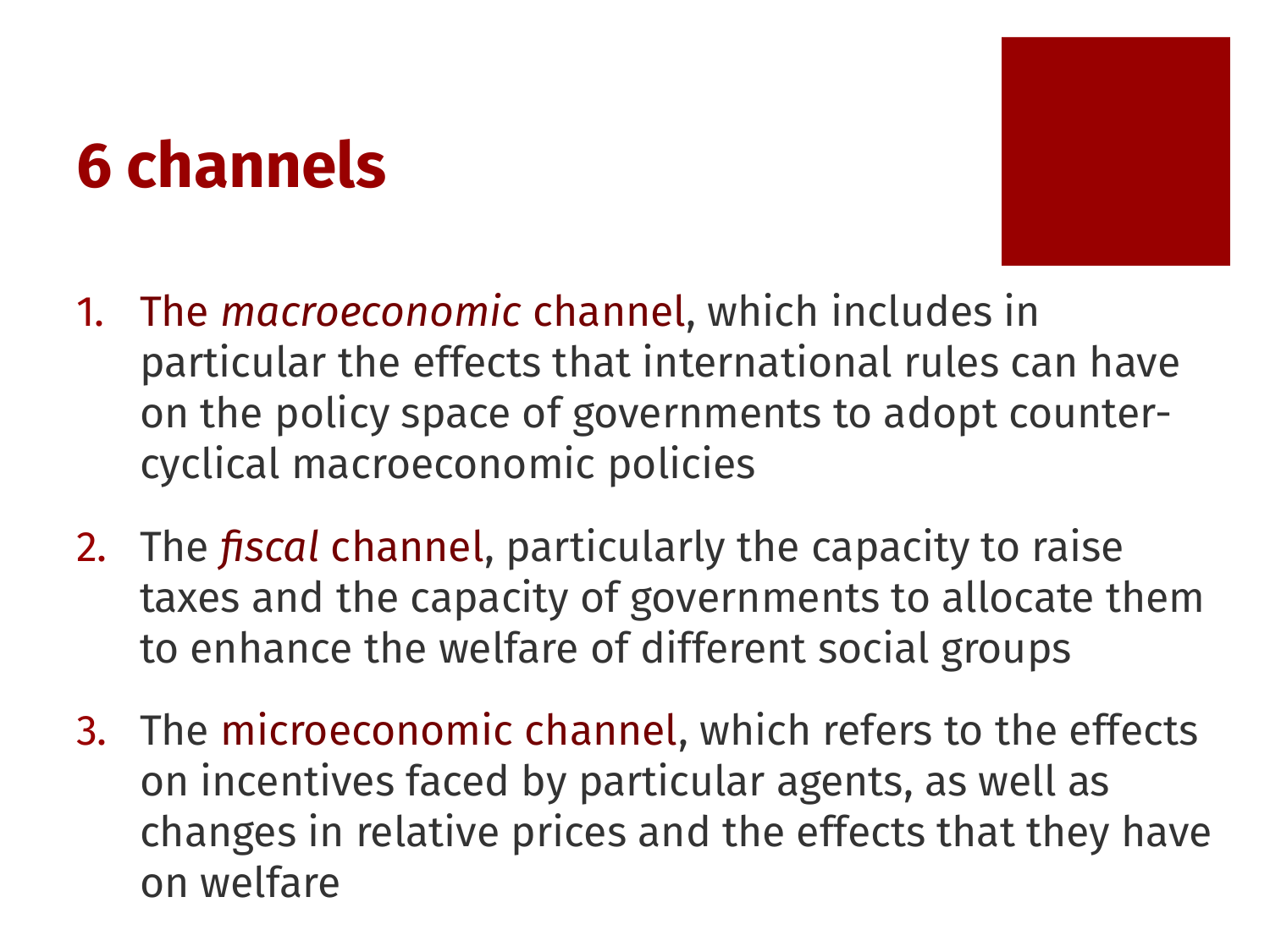

# 6 channels
The macroeconomic channel, which includes in particular the effects that international rules can have on the policy space of governments to adopt counter-cyclical macroeconomic policies
The fiscal channel, particularly the capacity to raise taxes and the capacity of governments to allocate them to enhance the welfare of different social groups
The microeconomic channel, which refers to the effects on incentives faced by particular agents, as well as changes in relative prices and the effects that they have on welfare